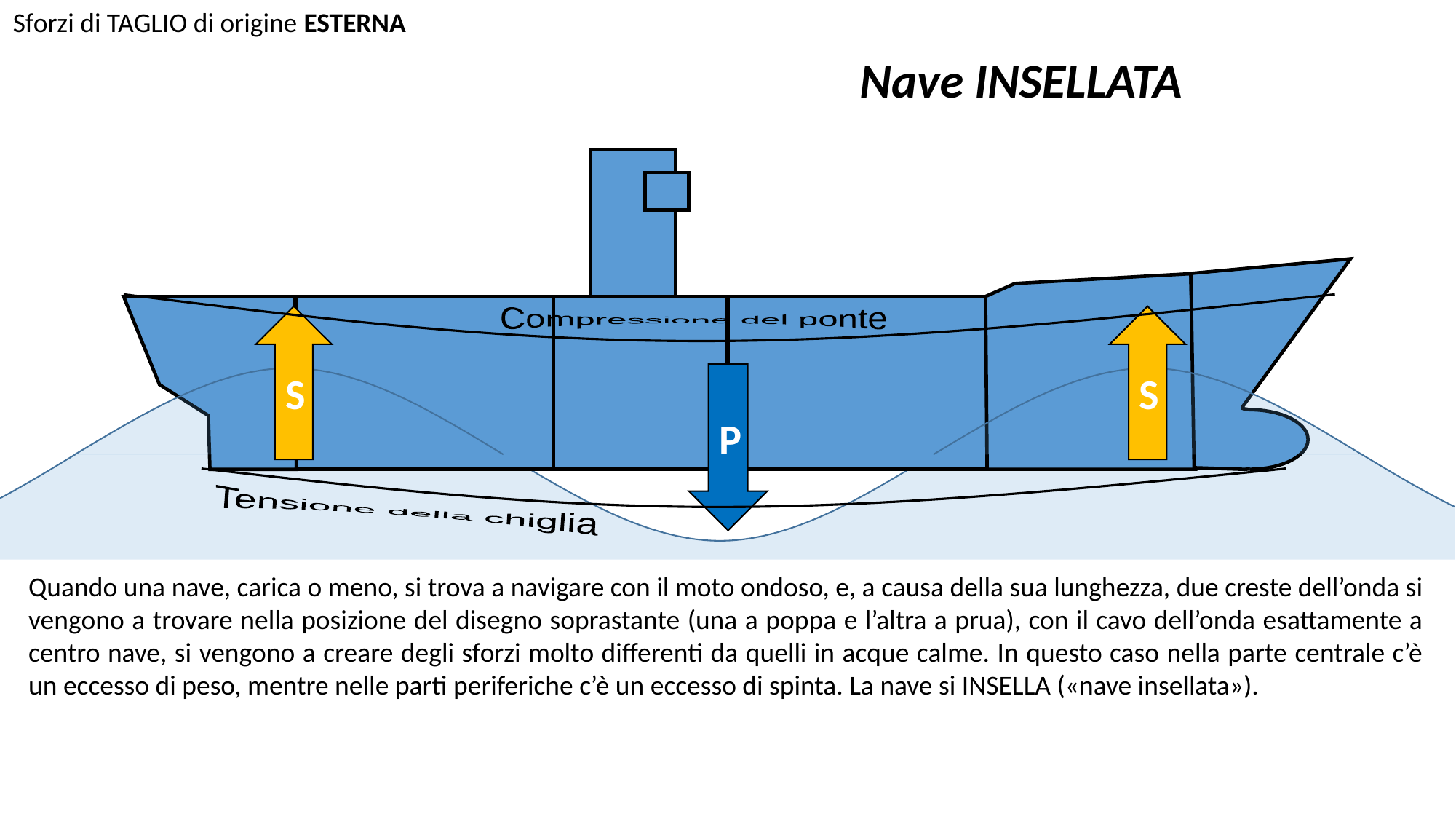

Sforzi di TAGLIO di origine ESTERNA
Nave INSELLATA

Compressione del ponte
S
S
P

Tensione della chiglia
Quando una nave, carica o meno, si trova a navigare con il moto ondoso, e, a causa della sua lunghezza, due creste dell’onda si vengono a trovare nella posizione del disegno soprastante (una a poppa e l’altra a prua), con il cavo dell’onda esattamente a centro nave, si vengono a creare degli sforzi molto differenti da quelli in acque calme. In questo caso nella parte centrale c’è un eccesso di peso, mentre nelle parti periferiche c’è un eccesso di spinta. La nave si INSELLA («nave insellata»).